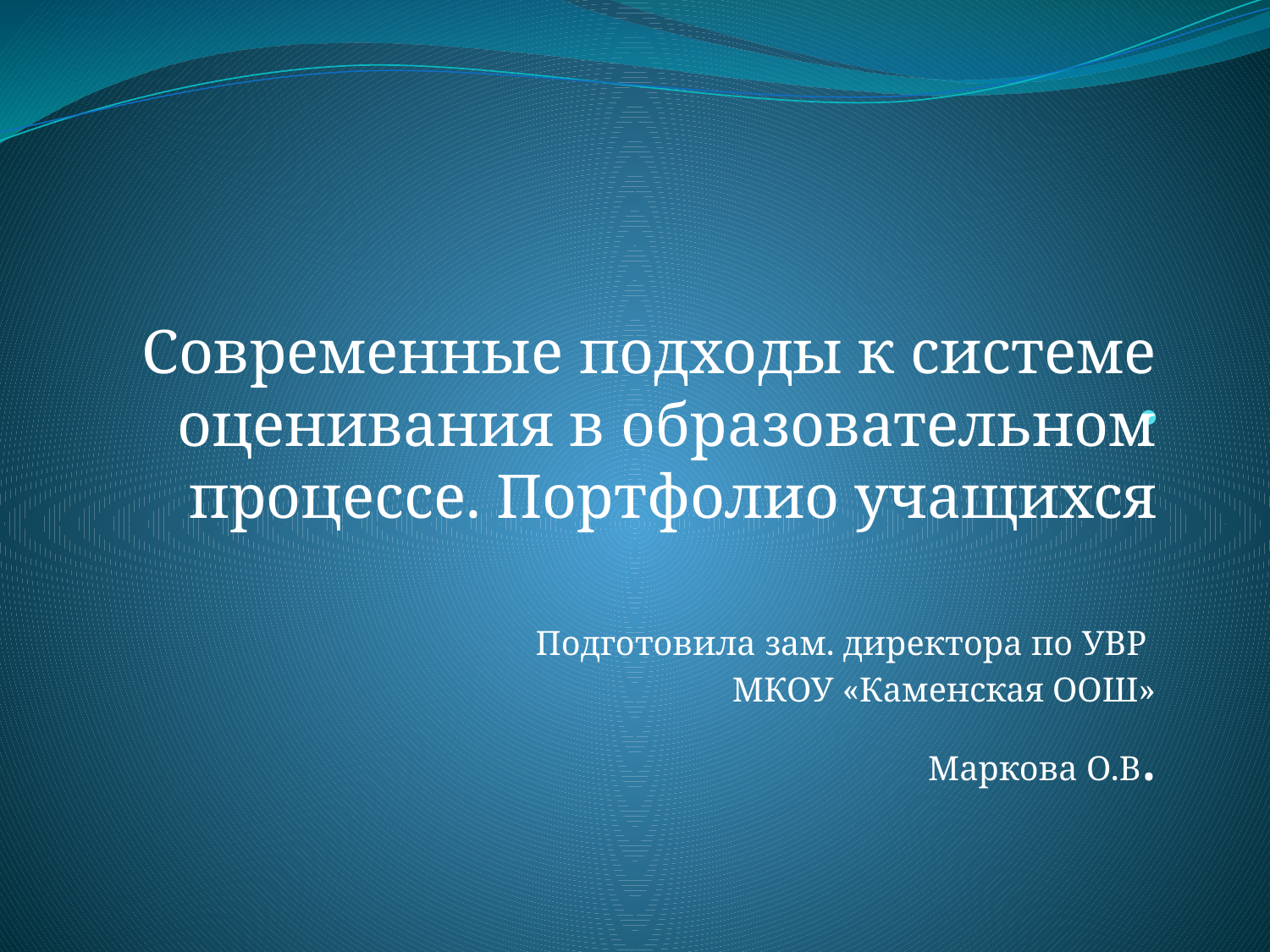

# .
Современные подходы к системе оценивания в образовательном процессе. Портфолио учащихся

Подготовила зам. директора по УВР
МКОУ «Каменская ООШ»
Маркова О.В.